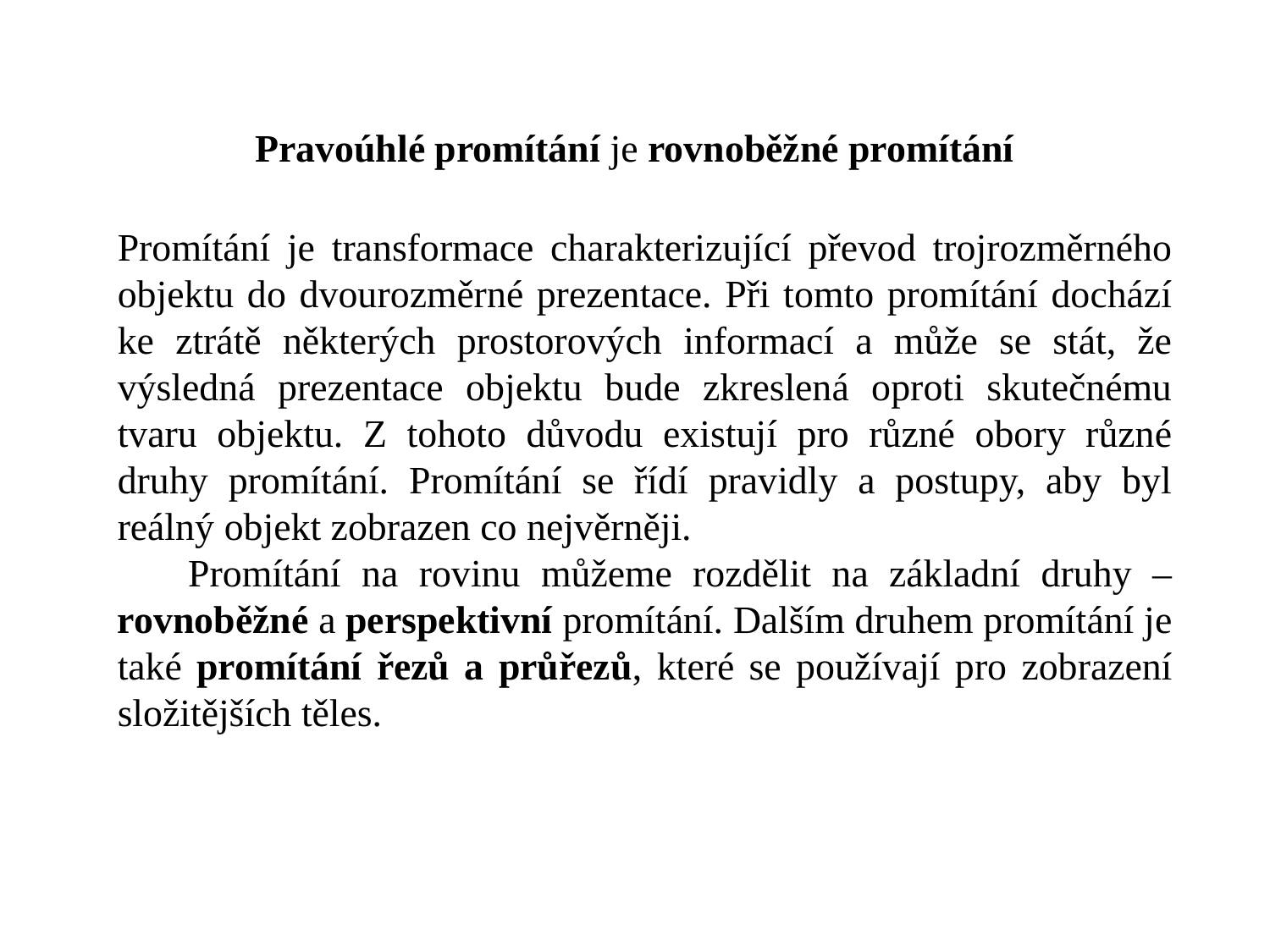

Pravoúhlé promítání je rovnoběžné promítání
Promítání je transformace charakterizující převod trojrozměrného objektu do dvourozměrné prezentace. Při tomto promítání dochází ke ztrátě některých prostorových informací a může se stát, že výsledná prezentace objektu bude zkreslená oproti skutečnému tvaru objektu. Z tohoto důvodu existují pro různé obory různé druhy promítání. Promítání se řídí pravidly a postupy, aby byl reálný objekt zobrazen co nejvěrněji.
     Promítání na rovinu můžeme rozdělit na základní druhy ‒ rovnoběžné a perspektivní promítání. Dalším druhem promítání je také promítání řezů a průřezů, které se používají pro zobrazení složitějších těles.